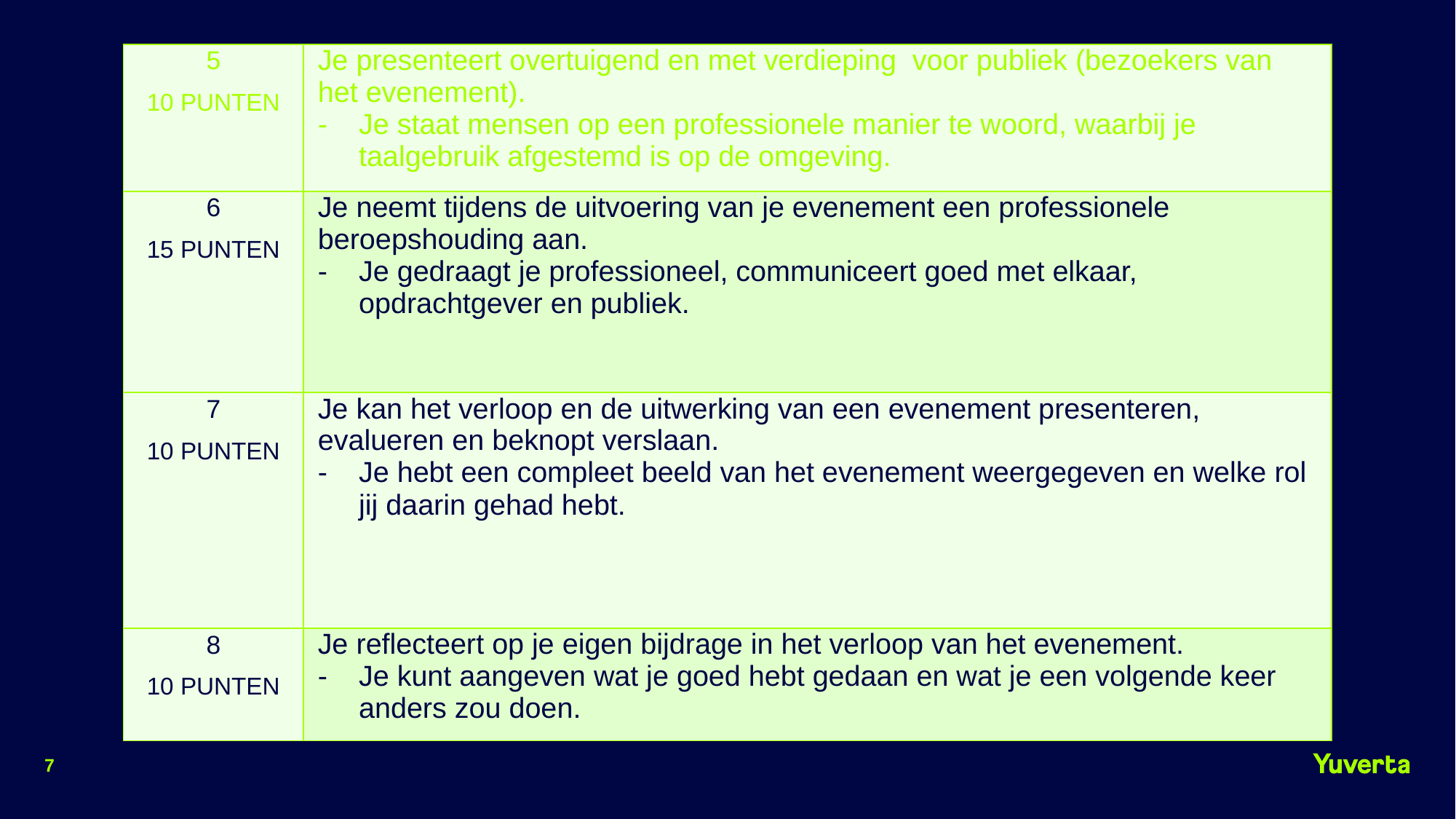

| 5 10 punten | Je presenteert overtuigend en met verdieping voor publiek (bezoekers van het evenement). Je staat mensen op een professionele manier te woord, waarbij je taalgebruik afgestemd is op de omgeving. |
| --- | --- |
| 6 15 punten | Je neemt tijdens de uitvoering van je evenement een professionele beroepshouding aan. Je gedraagt je professioneel, communiceert goed met elkaar, opdrachtgever en publiek. |
| 7 10 punten | Je kan het verloop en de uitwerking van een evenement presenteren, evalueren en beknopt verslaan. Je hebt een compleet beeld van het evenement weergegeven en welke rol jij daarin gehad hebt. |
| 8 10 punten | Je reflecteert op je eigen bijdrage in het verloop van het evenement. Je kunt aangeven wat je goed hebt gedaan en wat je een volgende keer anders zou doen. |
7
24-10-2023